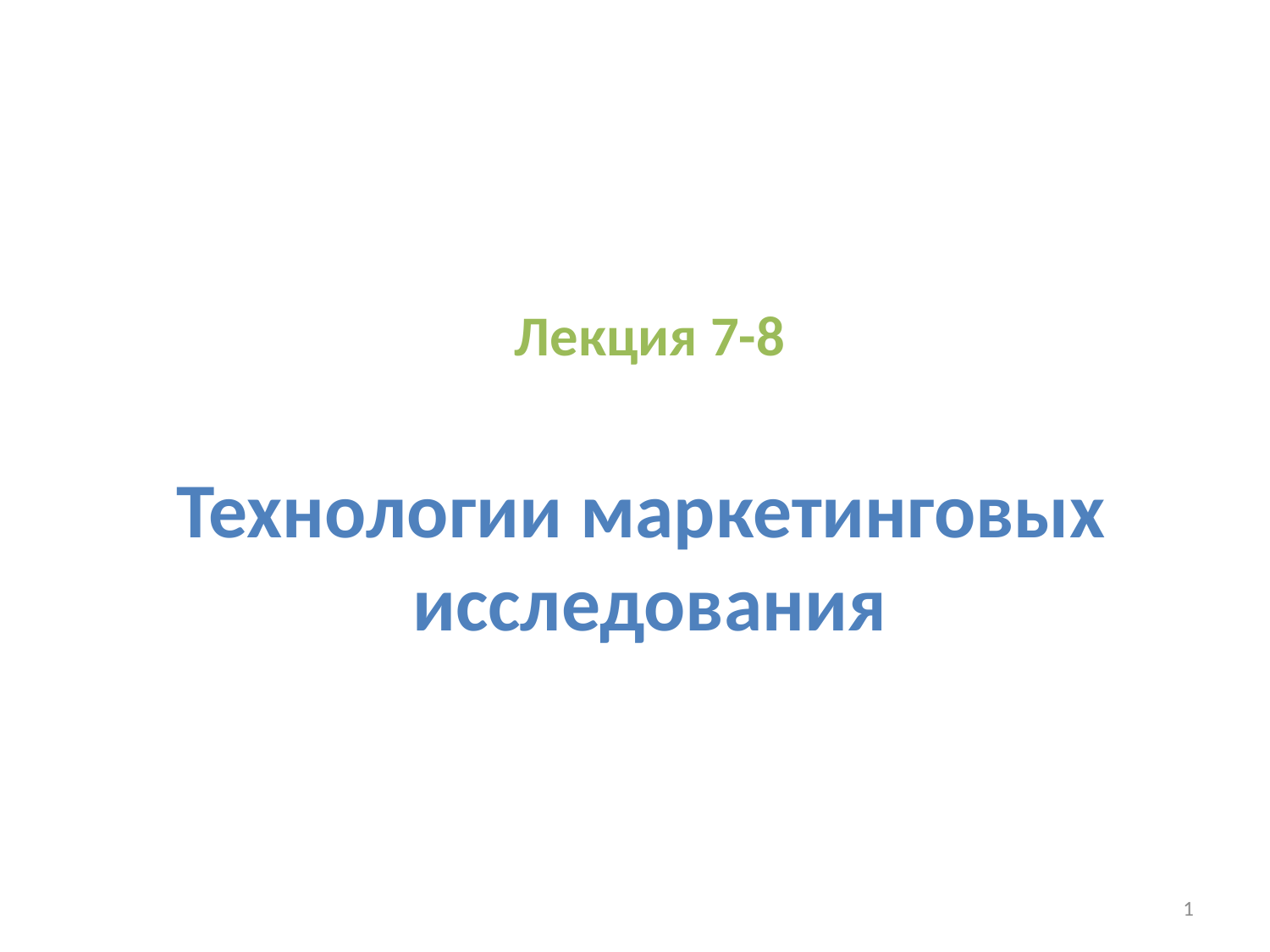

# Лекция 7-8 Технологии маркетинговых  исследования
1